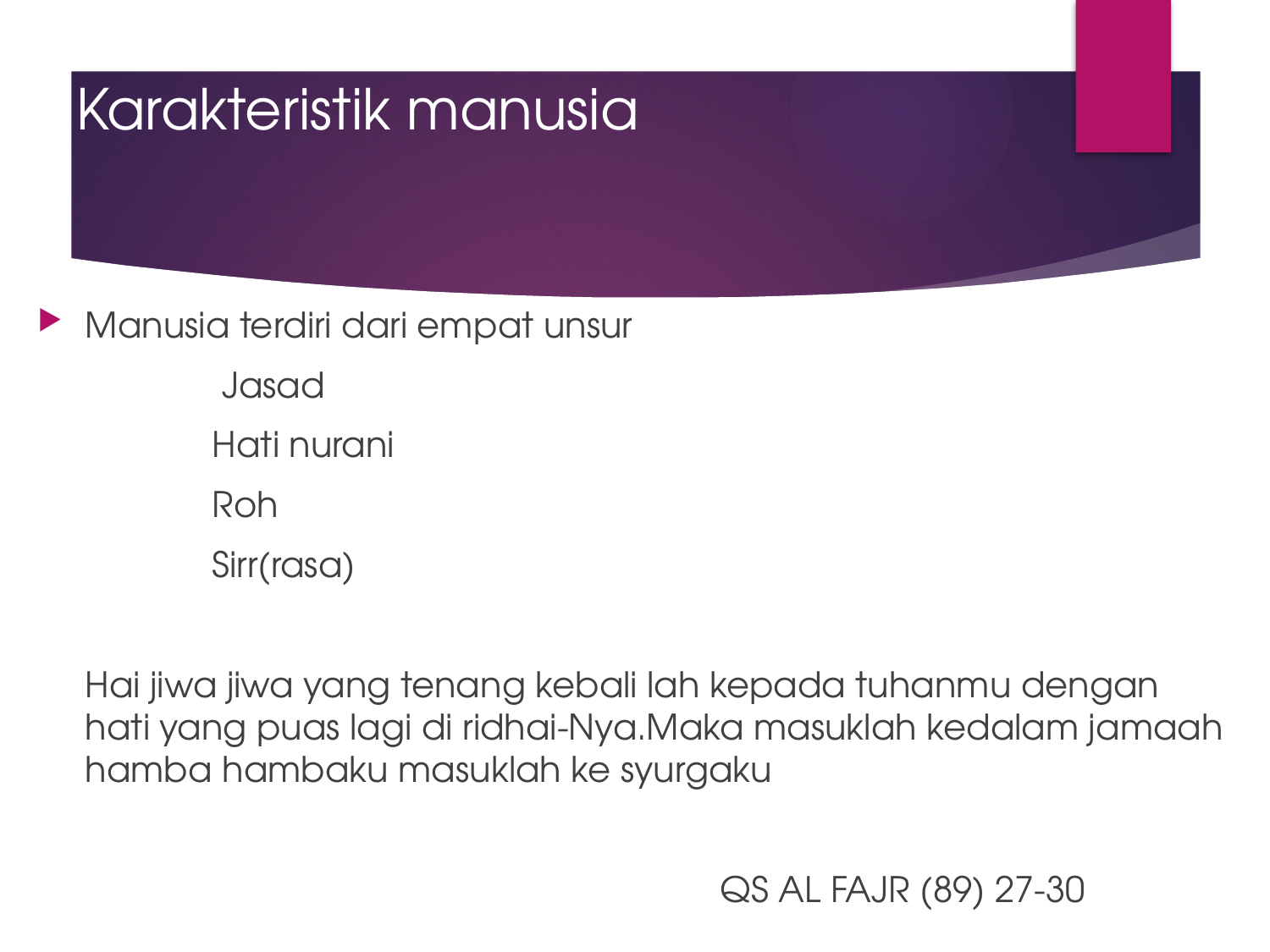

# Karakteristik manusia
Manusia terdiri dari empat unsur
		 Jasad
		Hati nurani
		Roh
		Sirr(rasa)

	Hai jiwa jiwa yang tenang kebali lah kepada tuhanmu dengan hati yang puas lagi di ridhai-Nya.Maka masuklah kedalam jamaah hamba hambaku masuklah ke syurgaku

						QS AL FAJR (89) 27-30